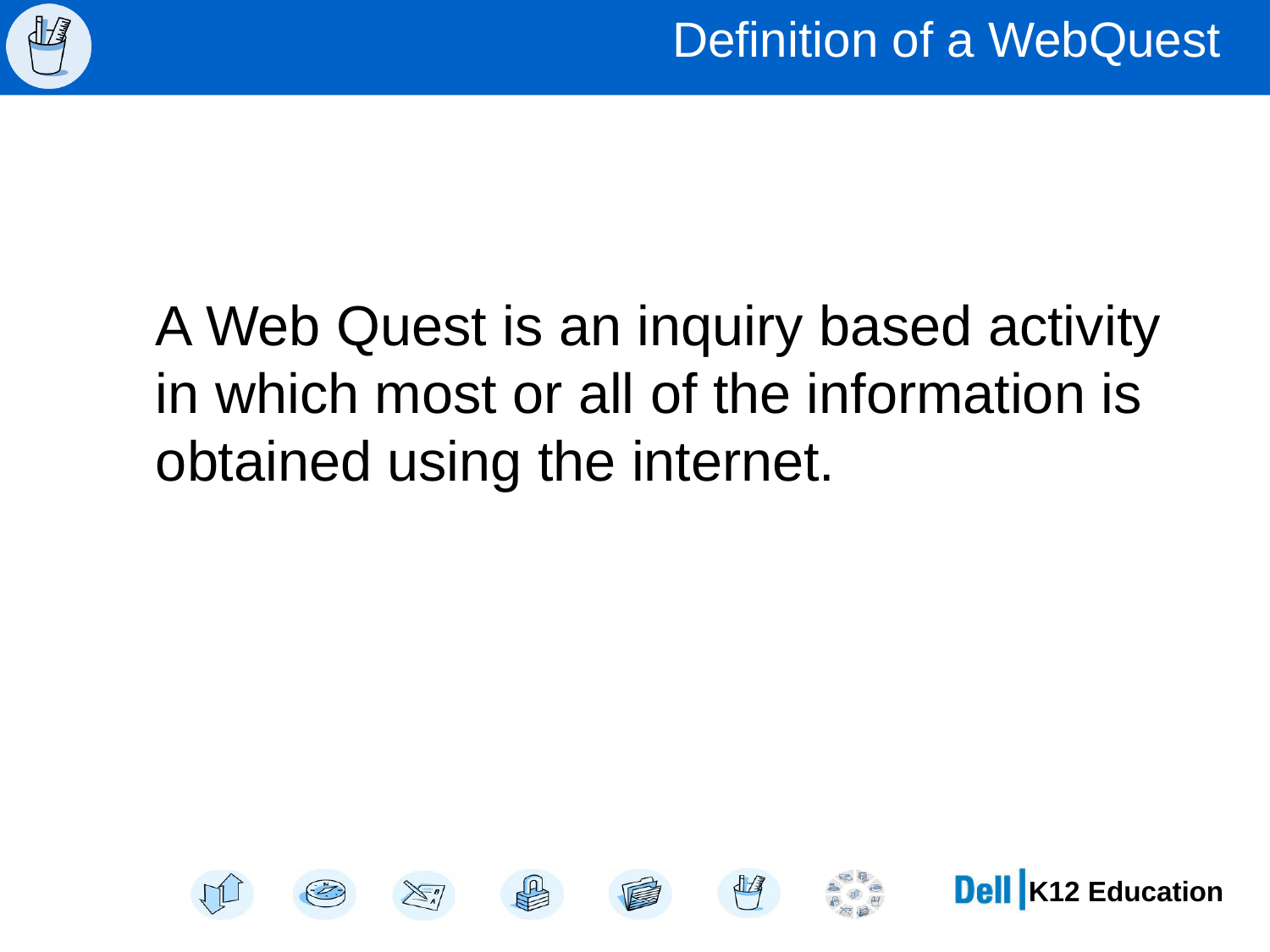

# Definition of a WebQuest
	A Web Quest is an inquiry based activity in which most or all of the information is obtained using the internet.